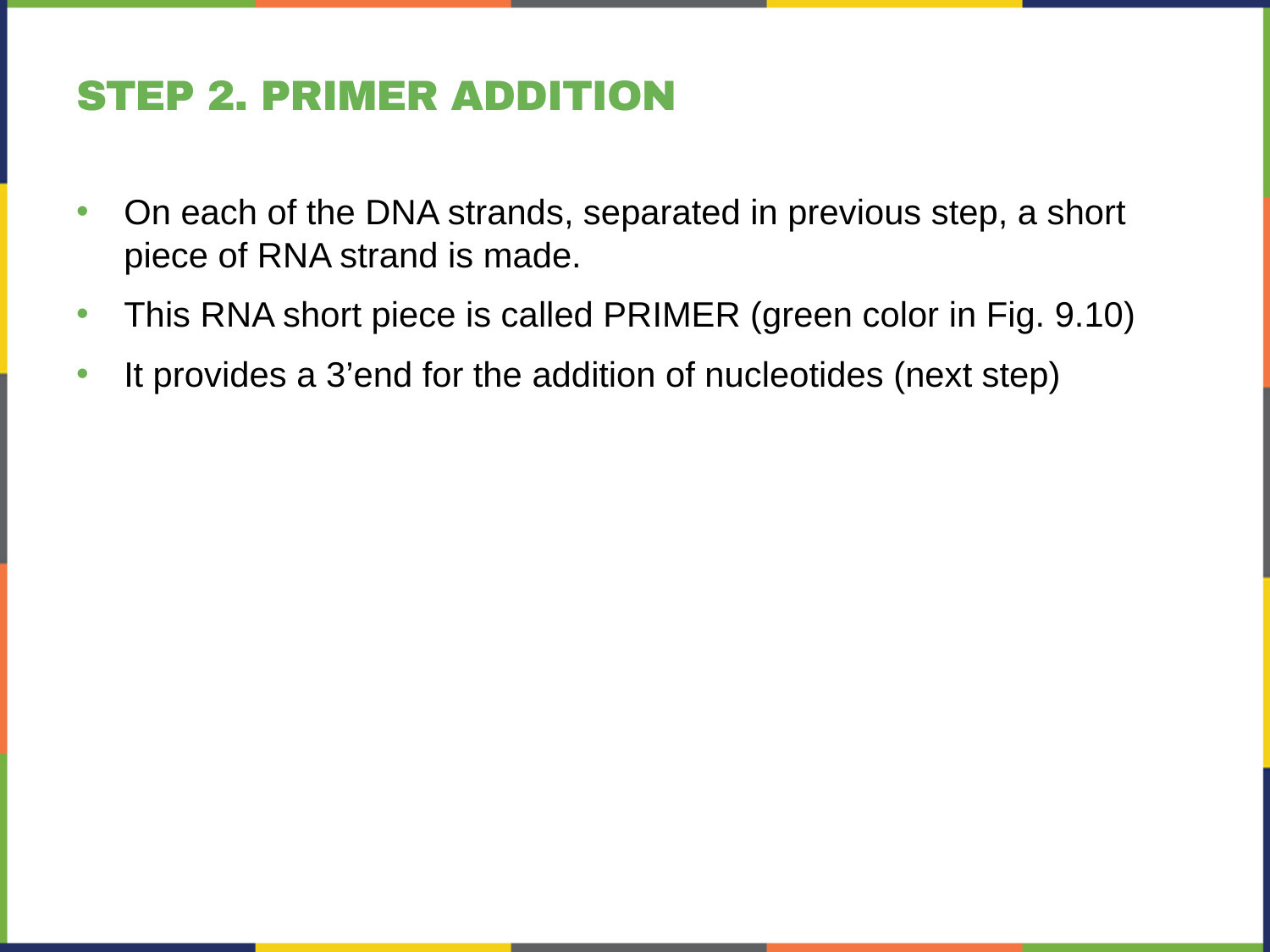

# Step 2. primer addition
On each of the DNA strands, separated in previous step, a short piece of RNA strand is made.
This RNA short piece is called PRIMER (green color in Fig. 9.10)
It provides a 3’end for the addition of nucleotides (next step)